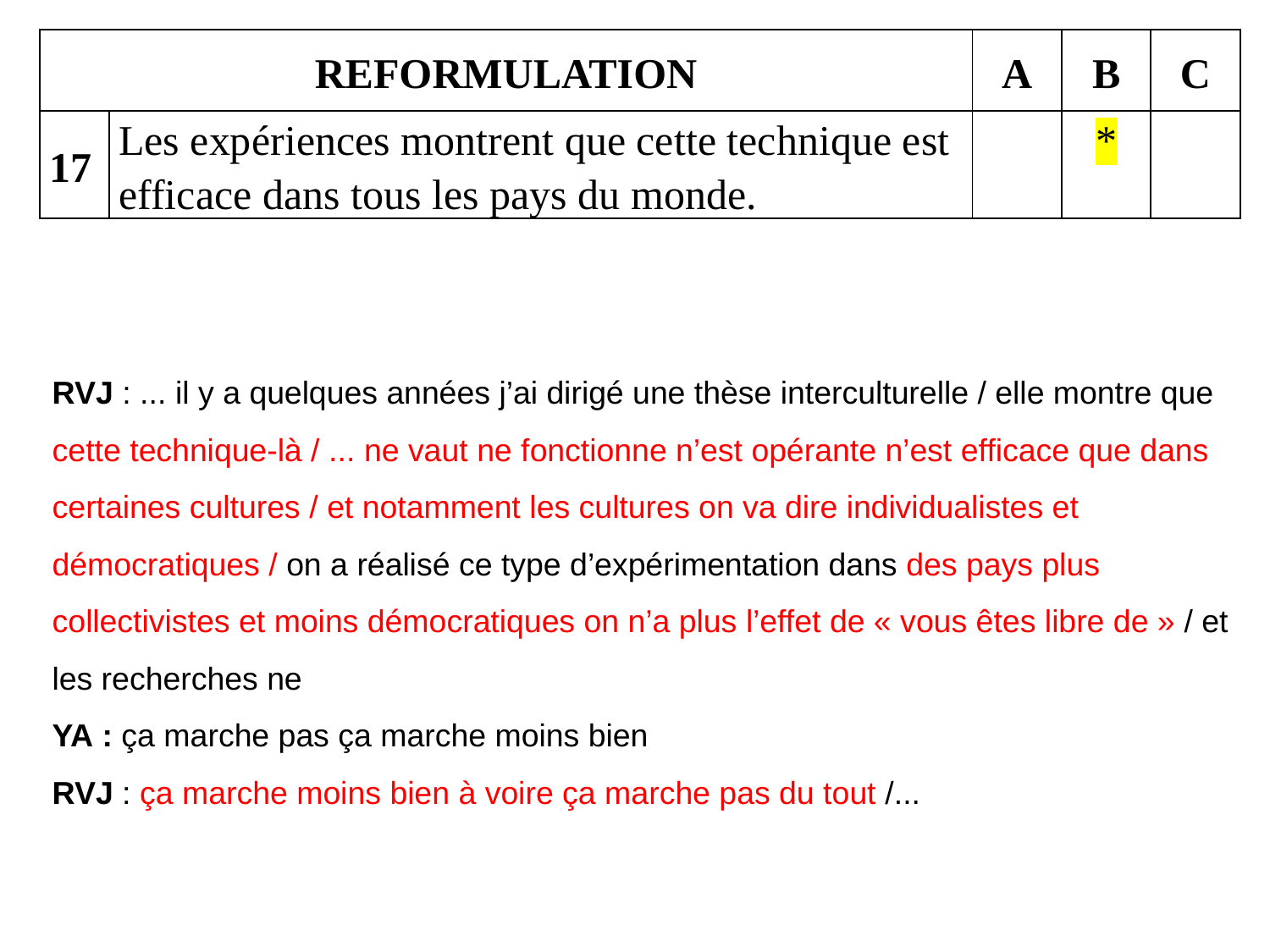

| Reformulation |  | А | В | C |
| --- | --- | --- | --- | --- |
| 17 | Les expériences montrent que cette technique est efficace dans tous les pays du monde. |  | \* |  |
RVJ : ... il y a quelques années j’ai dirigé une thèse interculturelle / elle montre que cette technique-là / ... ne vaut ne fonctionne n’est opérante n’est efficace que dans certaines cultures / et notamment les cultures on va dire individualistes et démocratiques / on a réalisé ce type d’expérimentation dans des pays plus collectivistes et moins démocratiques on n’a plus l’effet de « vous êtes libre de » / et les recherches ne
YA : ça marche pas ça marche moins bien
RVJ : ça marche moins bien à voire ça marche pas du tout /...